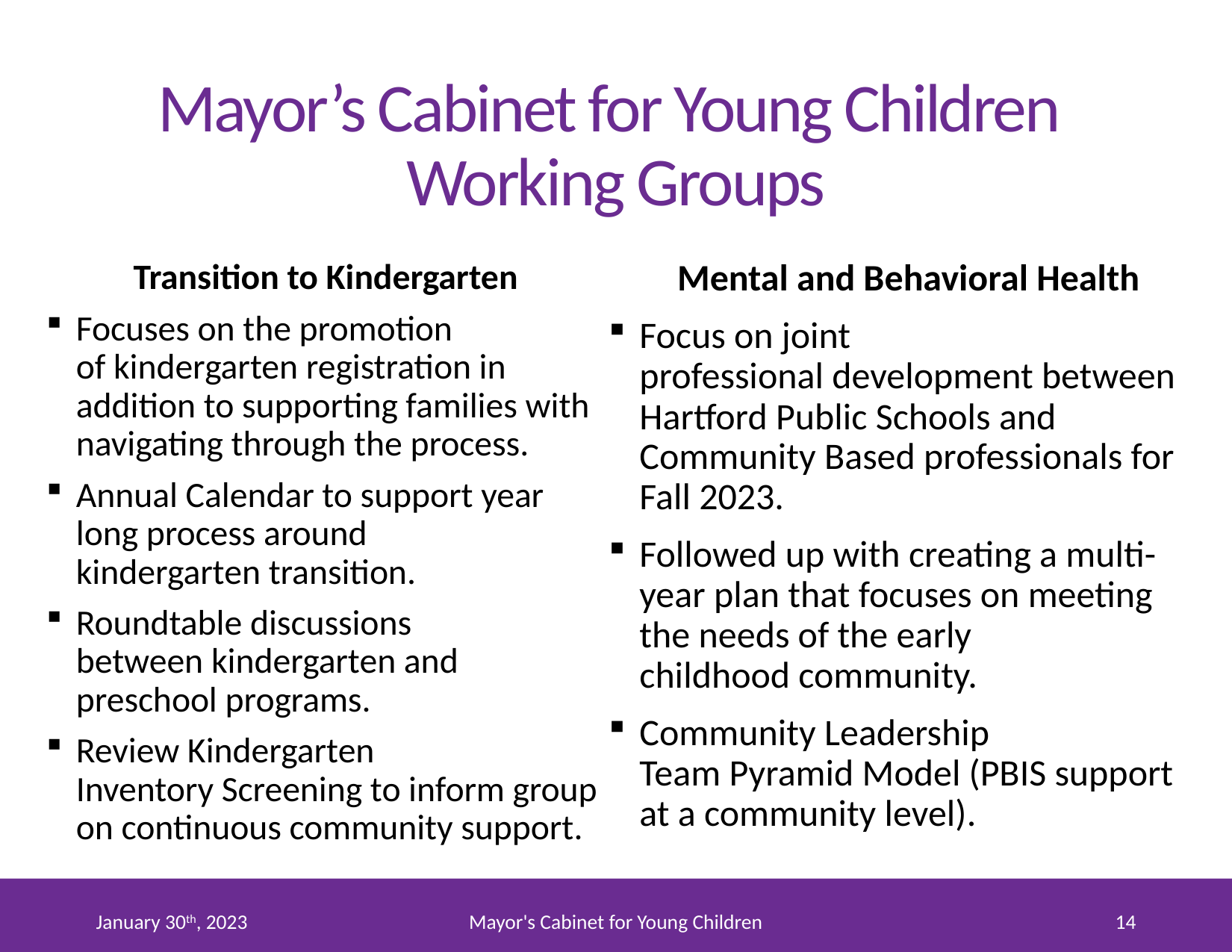

# Mayor’s Cabinet for Young Children ​ Working Groups
Transition to Kindergarten​
Focuses on the promotion of kindergarten registration in addition to supporting families with navigating through the process​.
Annual Calendar to support year long process around kindergarten transition​.
Roundtable discussions between kindergarten and preschool programs​.
Review Kindergarten Inventory Screening to inform group on continuous community support​.

Mental and Behavioral Health​
Focus on joint professional development between Hartford Public Schools and Community Based professionals for Fall 2023​.
Followed up with creating a multi-year plan that focuses on meeting the needs of the early childhood community​.
Community Leadership Team Pyramid Model (PBIS support at a community level)​.

January 30th, 2023

Mayor's Cabinet for Young Children
14